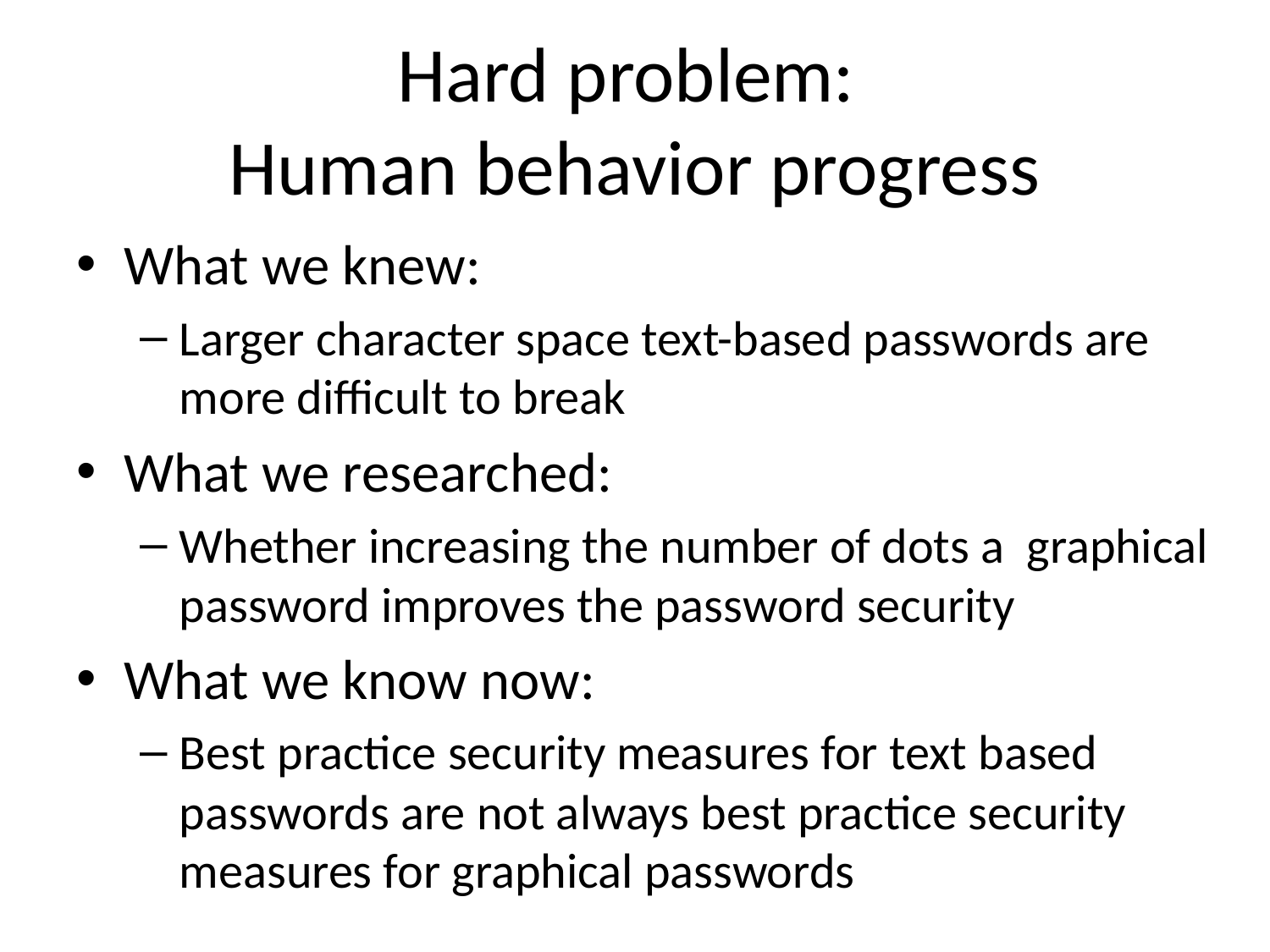

# Hard problem: Human behavior progress
What we knew:
Larger character space text-based passwords are more difficult to break
What we researched:
Whether increasing the number of dots a  graphical password improves the password security
What we know now:
Best practice security measures for text based passwords are not always best practice security measures for graphical passwords